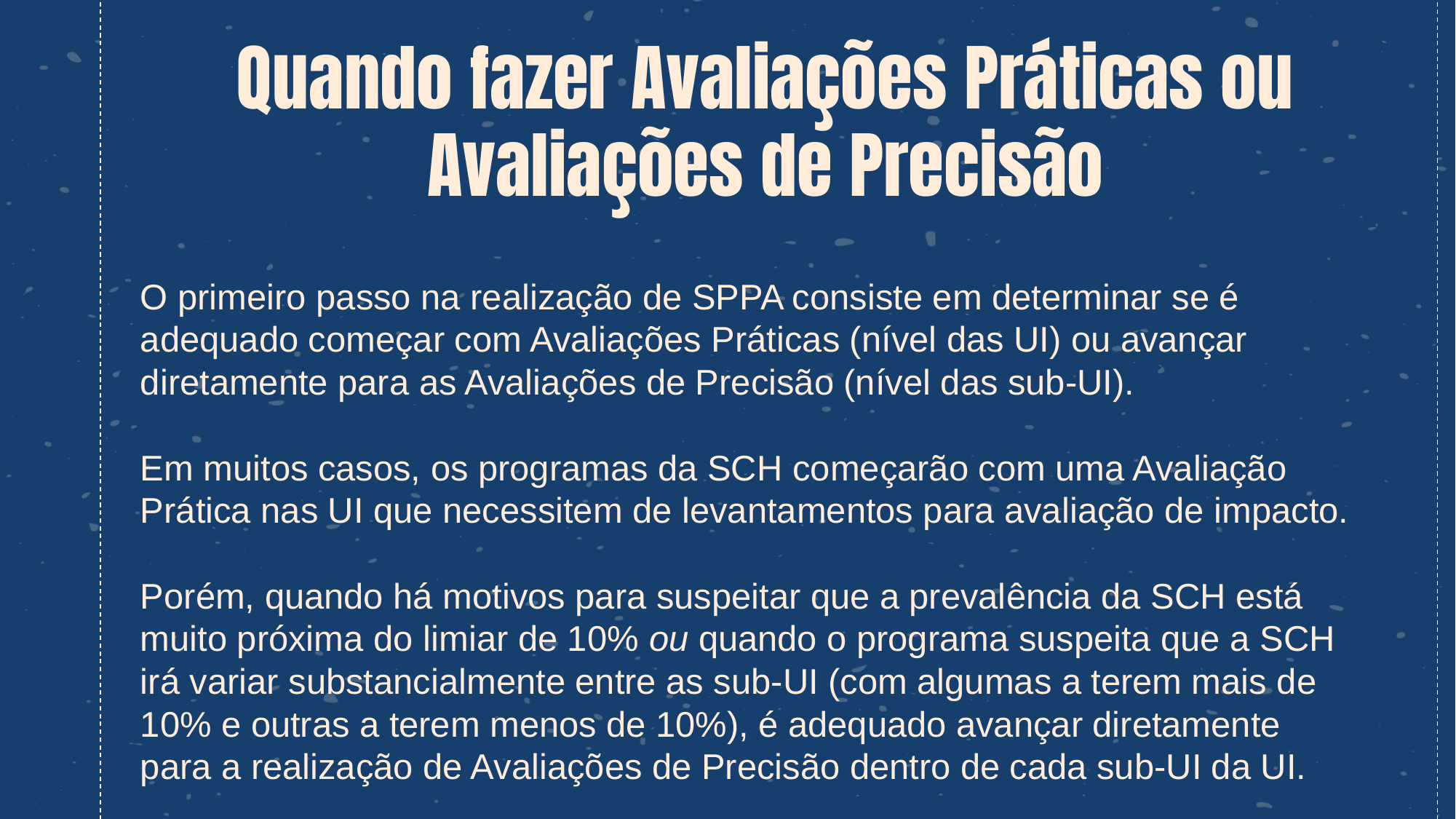

# Quando fazer Avaliações Práticas ou Avaliações de Precisão
O primeiro passo na realização de SPPA consiste em determinar se é adequado começar com Avaliações Práticas (nível das UI) ou avançar diretamente para as Avaliações de Precisão (nível das sub-UI).

Em muitos casos, os programas da SCH começarão com uma Avaliação Prática nas UI que necessitem de levantamentos para avaliação de impacto.

Porém, quando há motivos para suspeitar que a prevalência da SCH está muito próxima do limiar de 10% ou quando o programa suspeita que a SCH irá variar substancialmente entre as sub-UI (com algumas a terem mais de 10% e outras a terem menos de 10%), é adequado avançar diretamente para a realização de Avaliações de Precisão dentro de cada sub-UI da UI.